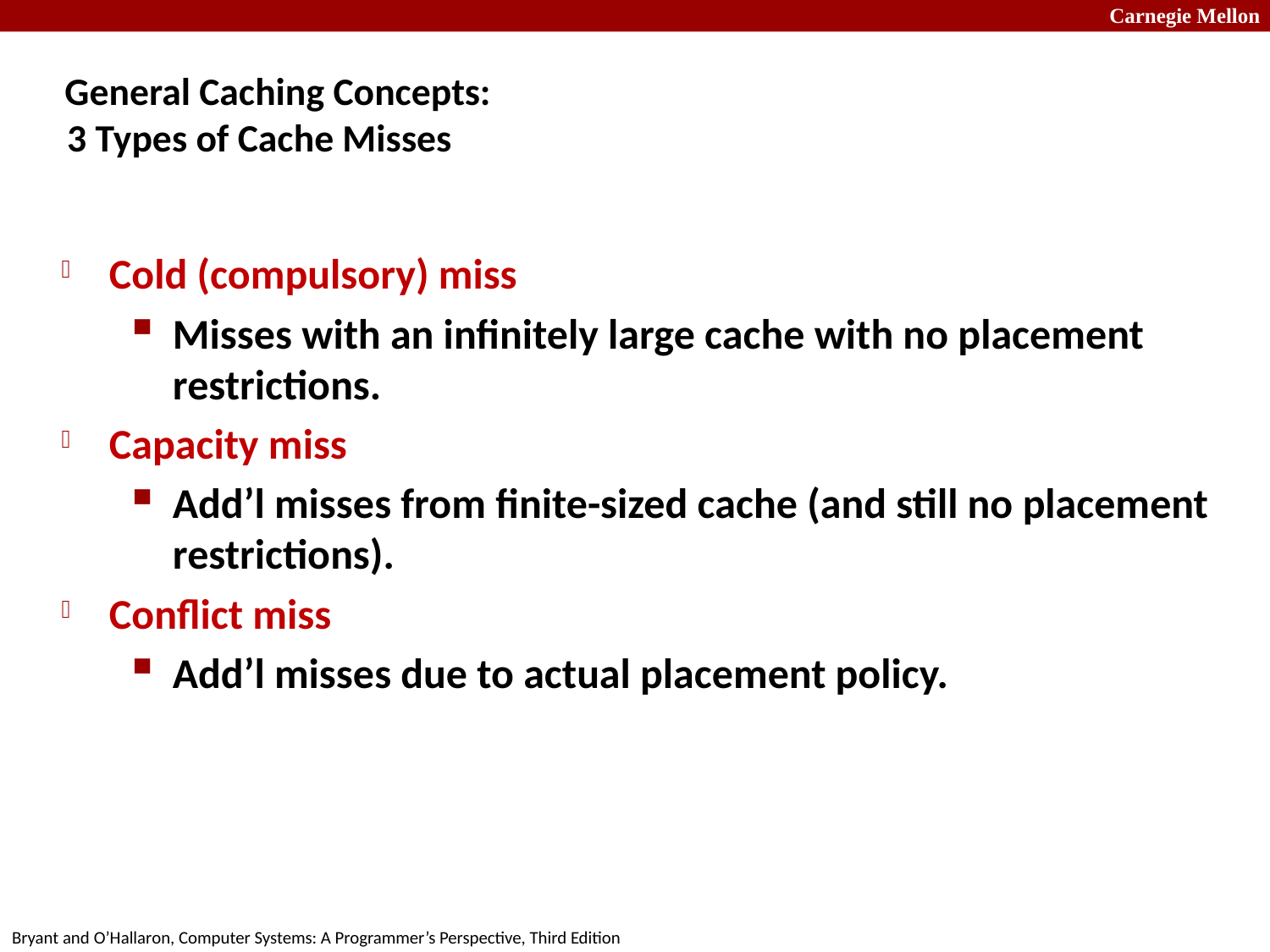

# General Caching Concepts: 3 Types of Cache Misses
Cold (compulsory) miss
Misses with an infinitely large cache with no placement restrictions.
Capacity miss
Add’l misses from finite-sized cache (and still no placement restrictions).
Conflict miss
Add’l misses due to actual placement policy.